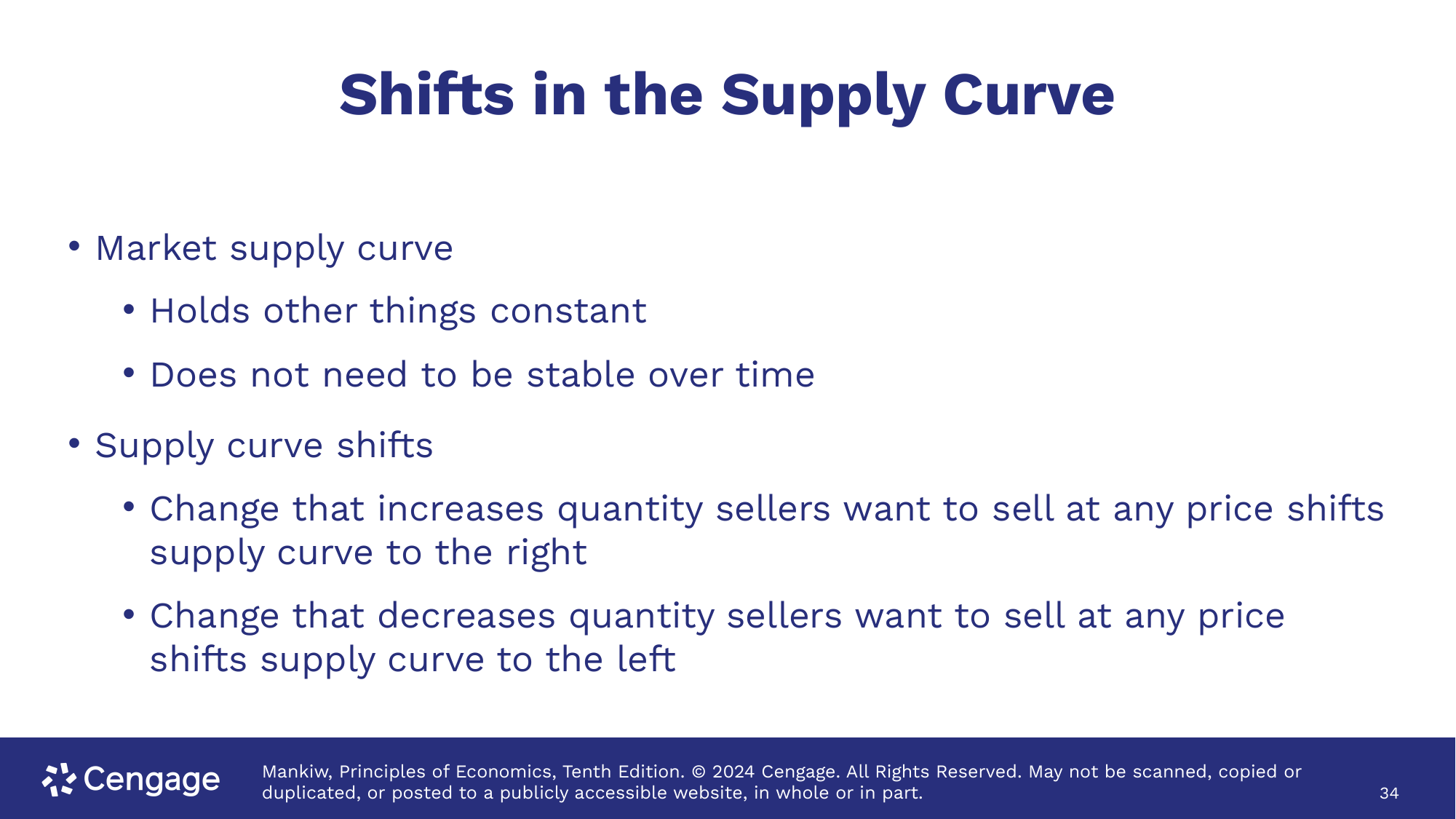

# Shifts in the Supply Curve
Market supply curve
Holds other things constant
Does not need to be stable over time
Supply curve shifts
Change that increases quantity sellers want to sell at any price shifts supply curve to the right
Change that decreases quantity sellers want to sell at any price shifts supply curve to the left